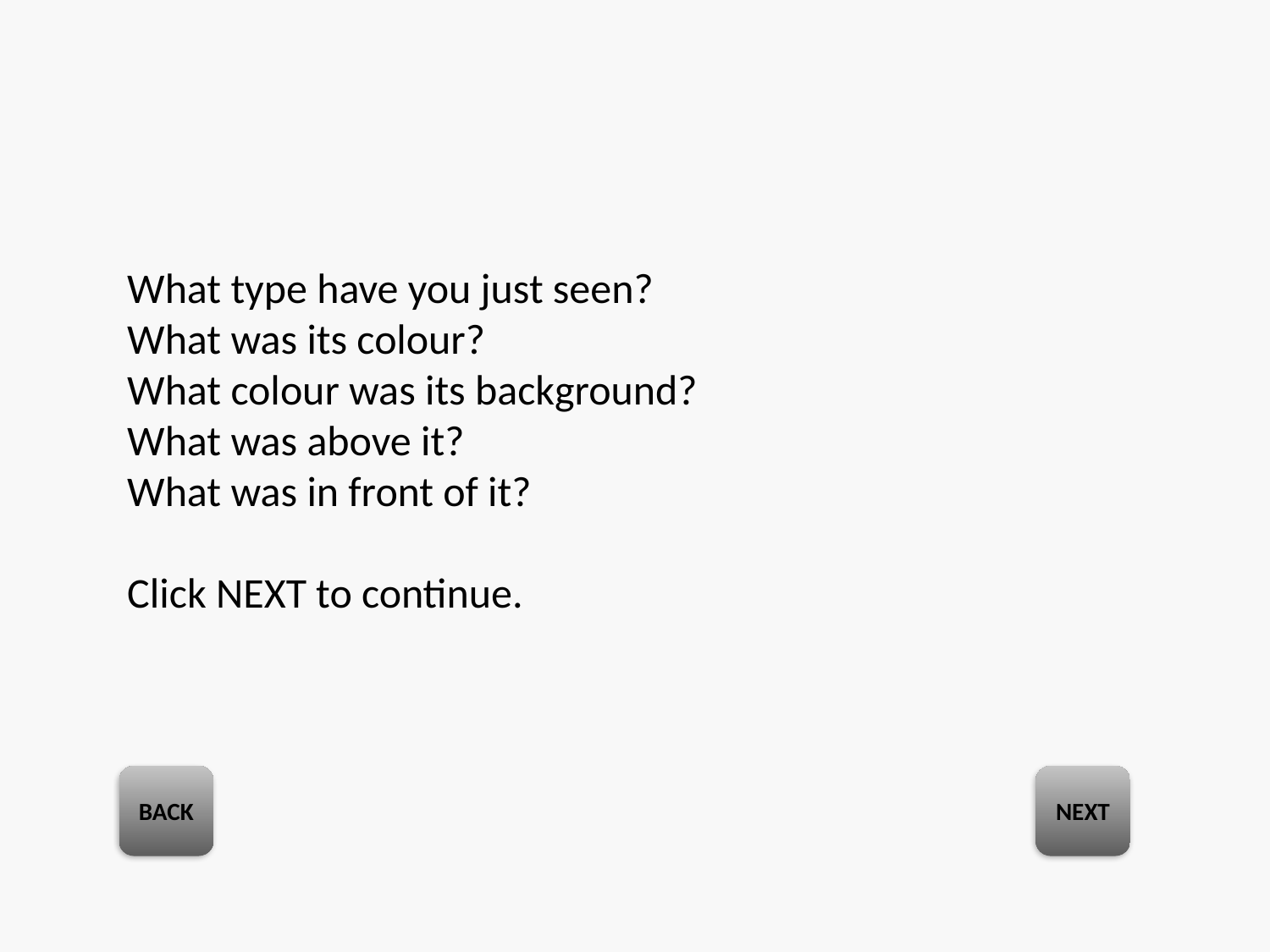

What type have you just seen?
What was its colour?
What colour was its background?
What was above it?
What was in front of it?

Click NEXT to continue.

BACK
NEXT